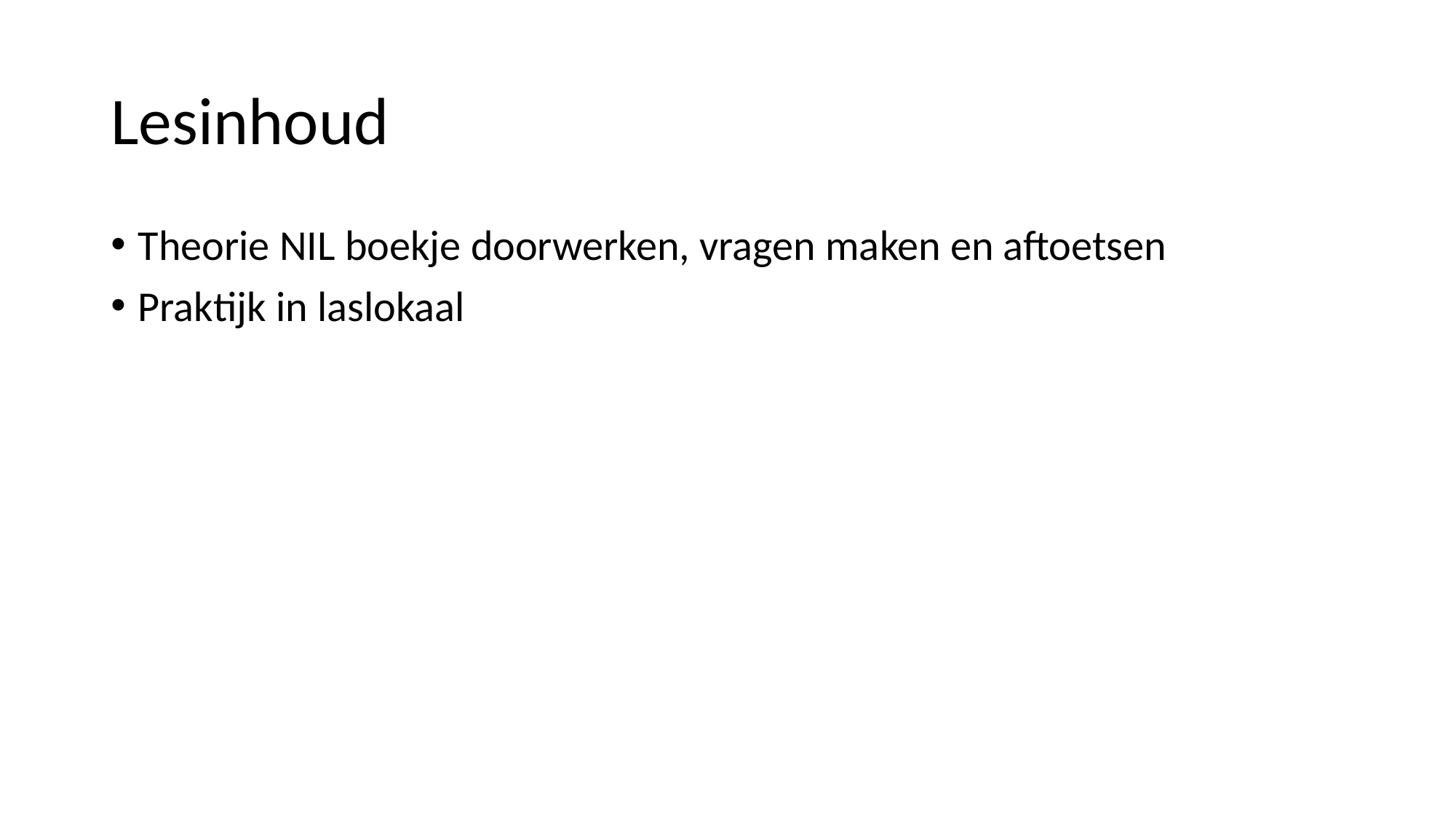

# Lesinhoud
Theorie NIL boekje doorwerken, vragen maken en aftoetsen
Praktijk in laslokaal